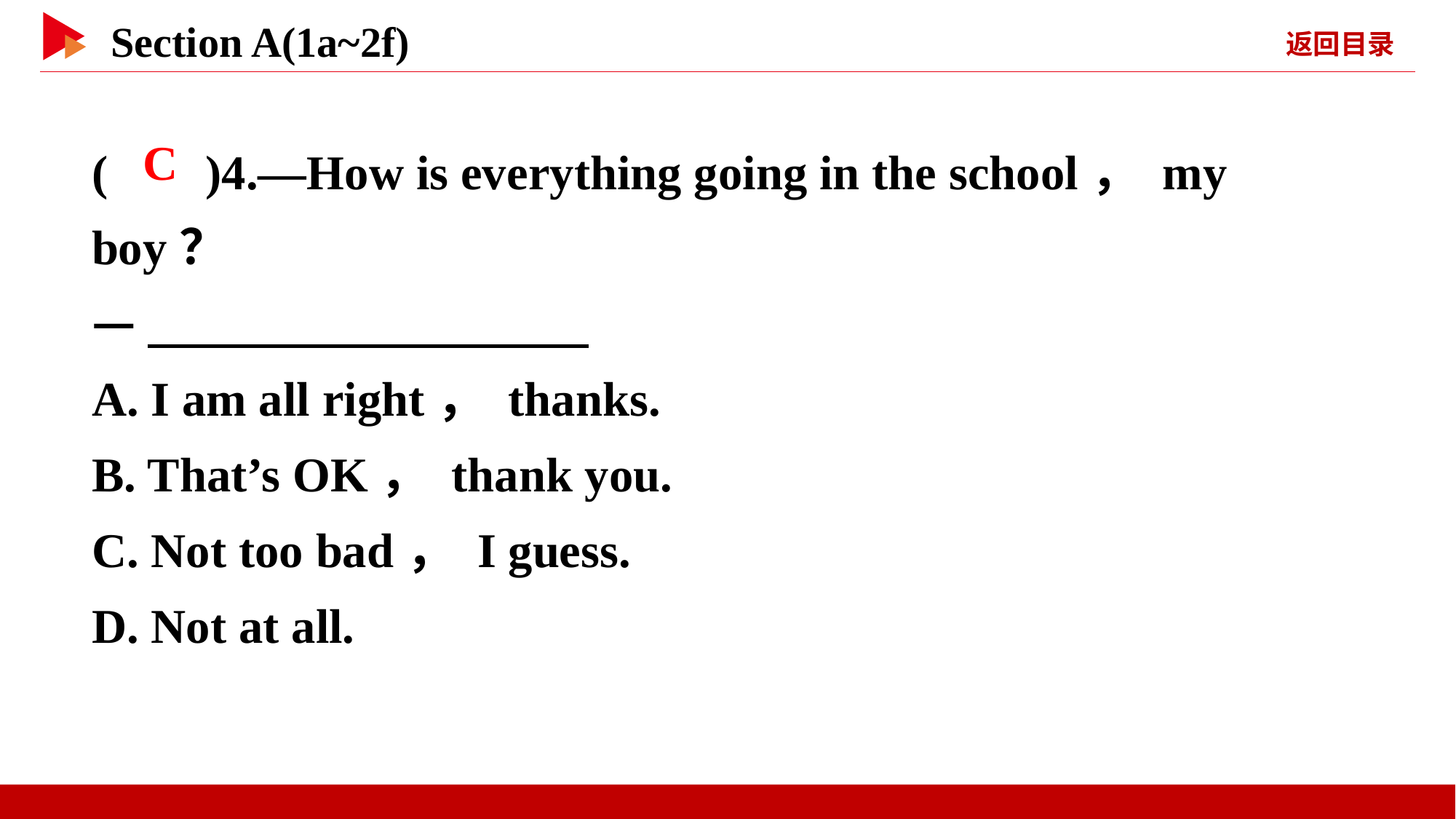

(        )4.—How is everything going in the school， my boy？
—
A. I am all right， thanks.
B. That’s OK， thank you.
C. Not too bad， I guess.
D. Not at all.
   C